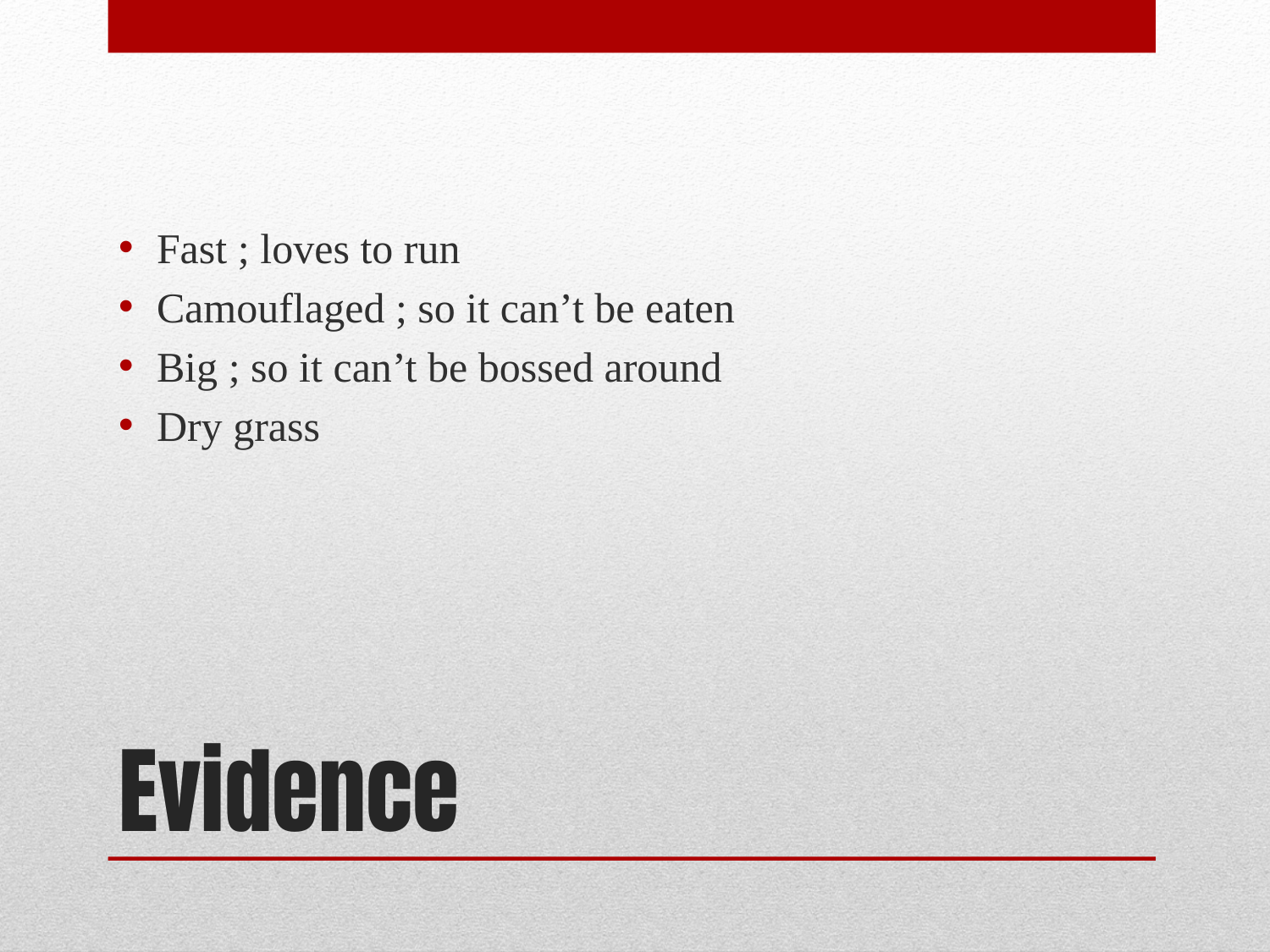

Fast ; loves to run
Camouflaged ; so it can’t be eaten
Big ; so it can’t be bossed around
Dry grass

# Evidence